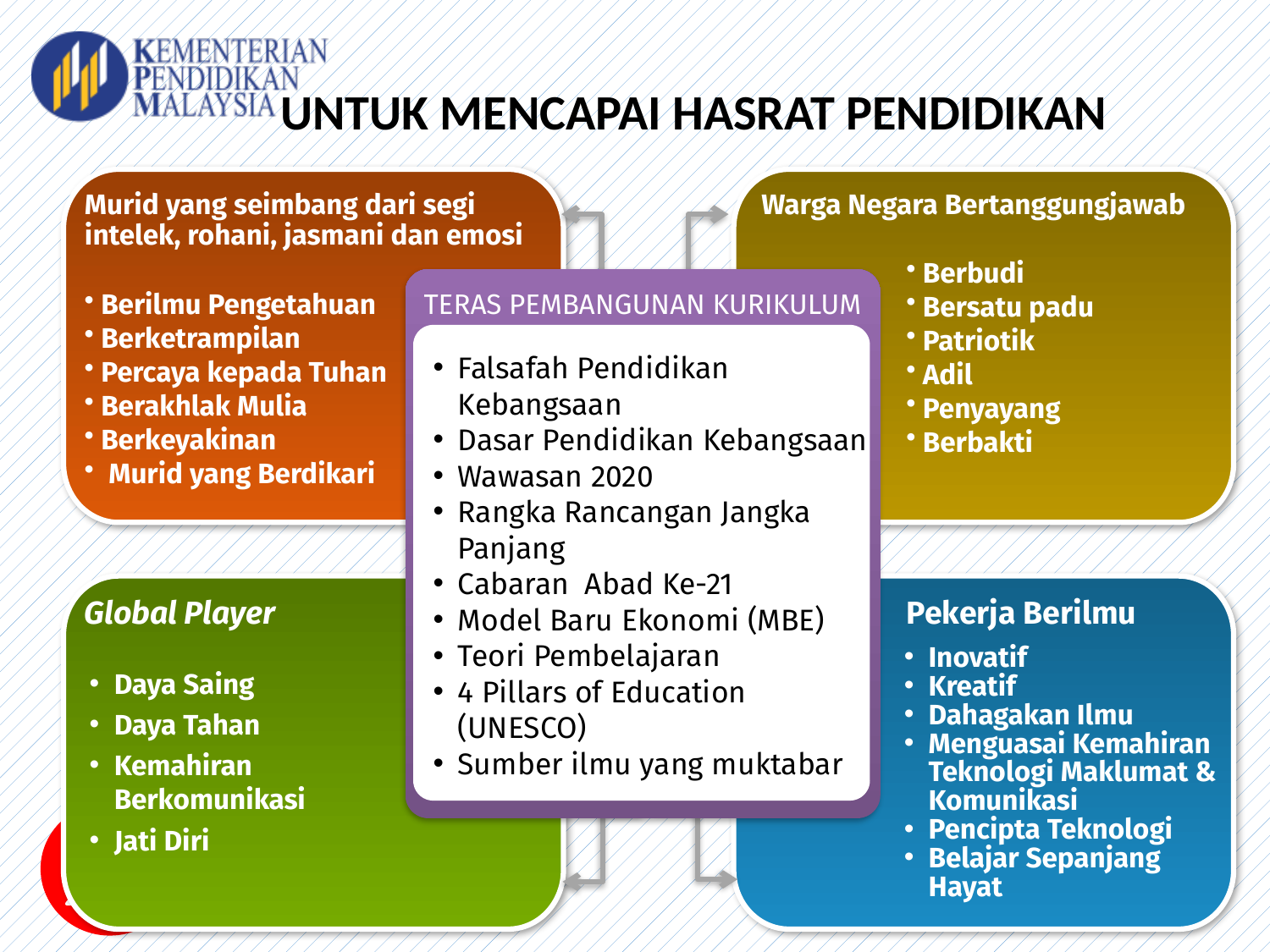

UNTUK MENCAPAI HASRAT PENDIDIKAN
Murid yang seimbang dari segi intelek, rohani, jasmani dan emosi
 Warga Negara Bertanggungjawab
Global Player
          Pekerja Berilmu
 Berbudi
 Bersatu padu
 Patriotik
 Adil
 Penyayang
 Berbakti
 Berilmu Pengetahuan
 Berketrampilan
 Percaya kepada Tuhan
 Berakhlak Mulia
 Berkeyakinan
Murid yang Berdikari
Inovatif
Kreatif
Dahagakan Ilmu
Menguasai Kemahiran Teknologi Maklumat & Komunikasi
Pencipta Teknologi
Belajar Sepanjang Hayat
Daya Saing
Daya Tahan
Kemahiran Berkomunikasi
Jati Diri
TERAS PEMBANGUNAN KURIKULUM

Falsafah Pendidikan Kebangsaan
Dasar Pendidikan Kebangsaan
Wawasan 2020
Rangka Rancangan Jangka Panjang
Cabaran  Abad Ke-21
Model Baru Ekonomi (MBE)
Teori Pembelajaran
4 Pillars of Education (UNESCO)
Sumber ilmu yang muktabar